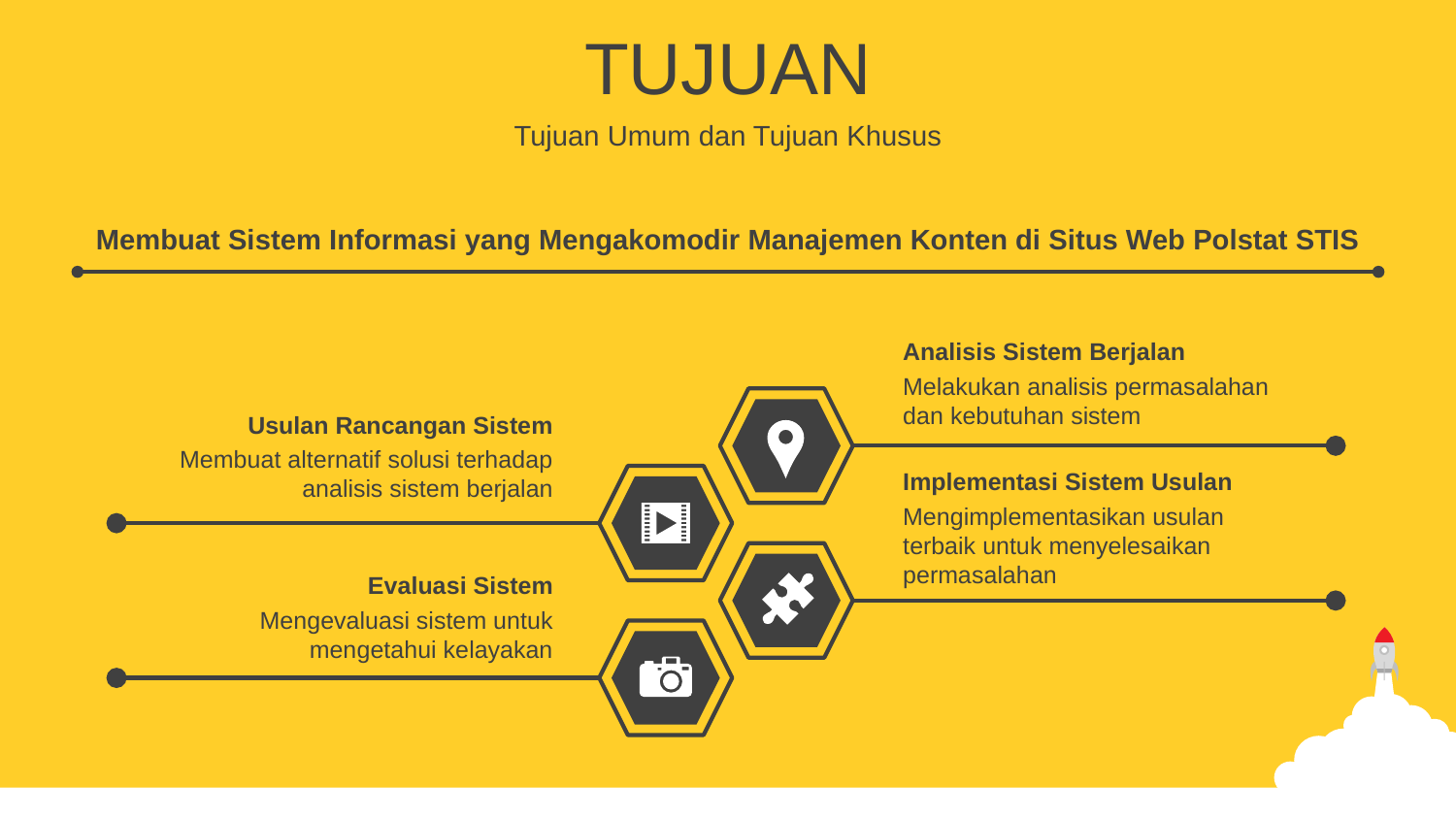

TUJUAN
Tujuan Umum dan Tujuan Khusus
Membuat Sistem Informasi yang Mengakomodir Manajemen Konten di Situs Web Polstat STIS
Analisis Sistem Berjalan
Melakukan analisis permasalahan dan kebutuhan sistem

Usulan Rancangan Sistem
Membuat alternatif solusi terhadap analisis sistem berjalan

Implementasi Sistem Usulan
Mengimplementasikan usulan terbaik untuk menyelesaikan permasalahan

Evaluasi Sistem
Mengevaluasi sistem untuk mengetahui kelayakan